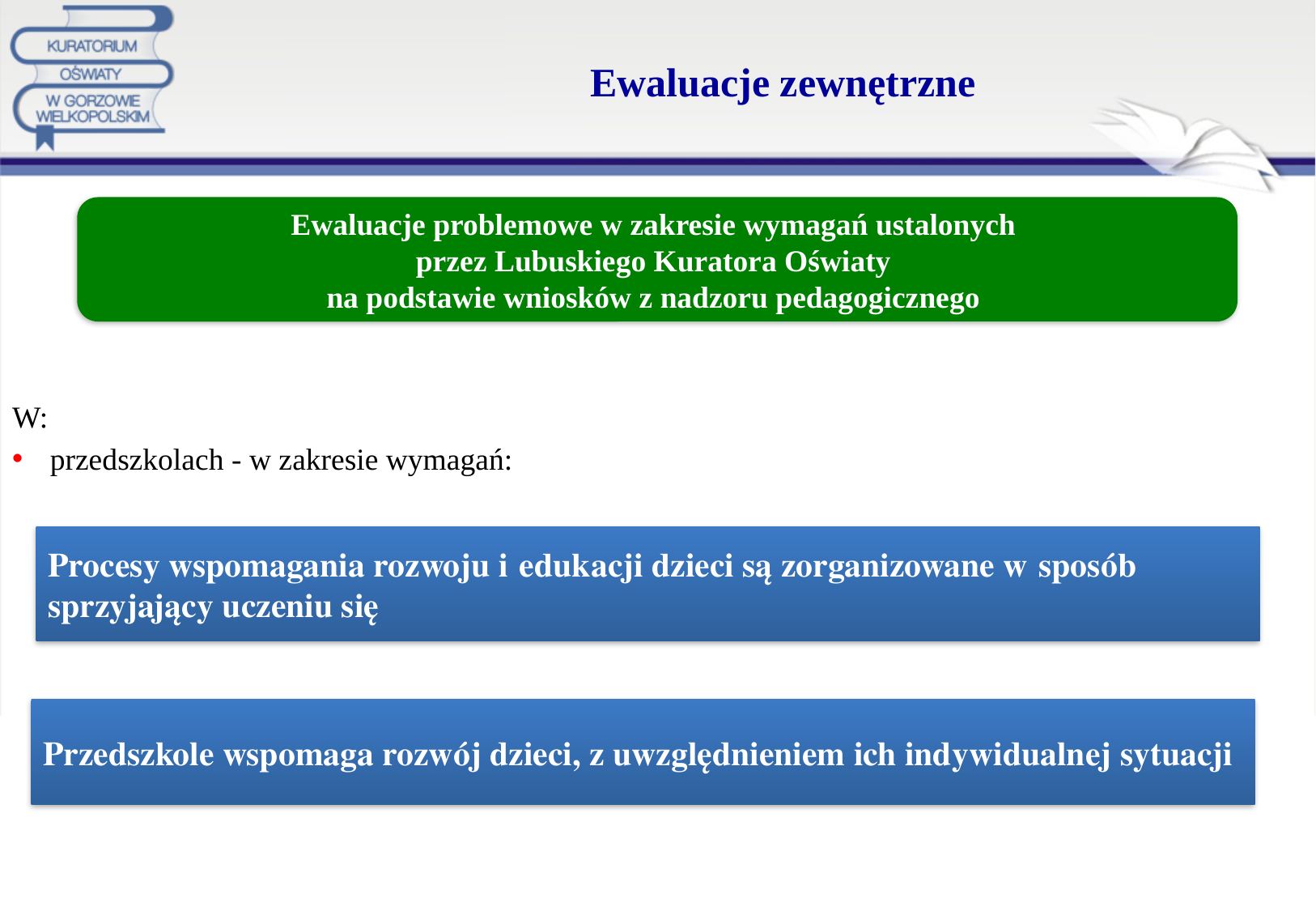

# Ewaluacje zewnętrzne

W:
przedszkolach - w zakresie wymagań:

Ewaluacje problemowe w zakresie wymagań ustalonych
przez Lubuskiego Kuratora Oświaty
na podstawie wniosków z nadzoru pedagogicznego
Procesy wspomagania rozwoju i edukacji dzieci są zorganizowane w sposób sprzyjający uczeniu się
Przedszkole wspomaga rozwój dzieci, z uwzględnieniem ich indywidualnej sytuacji

147